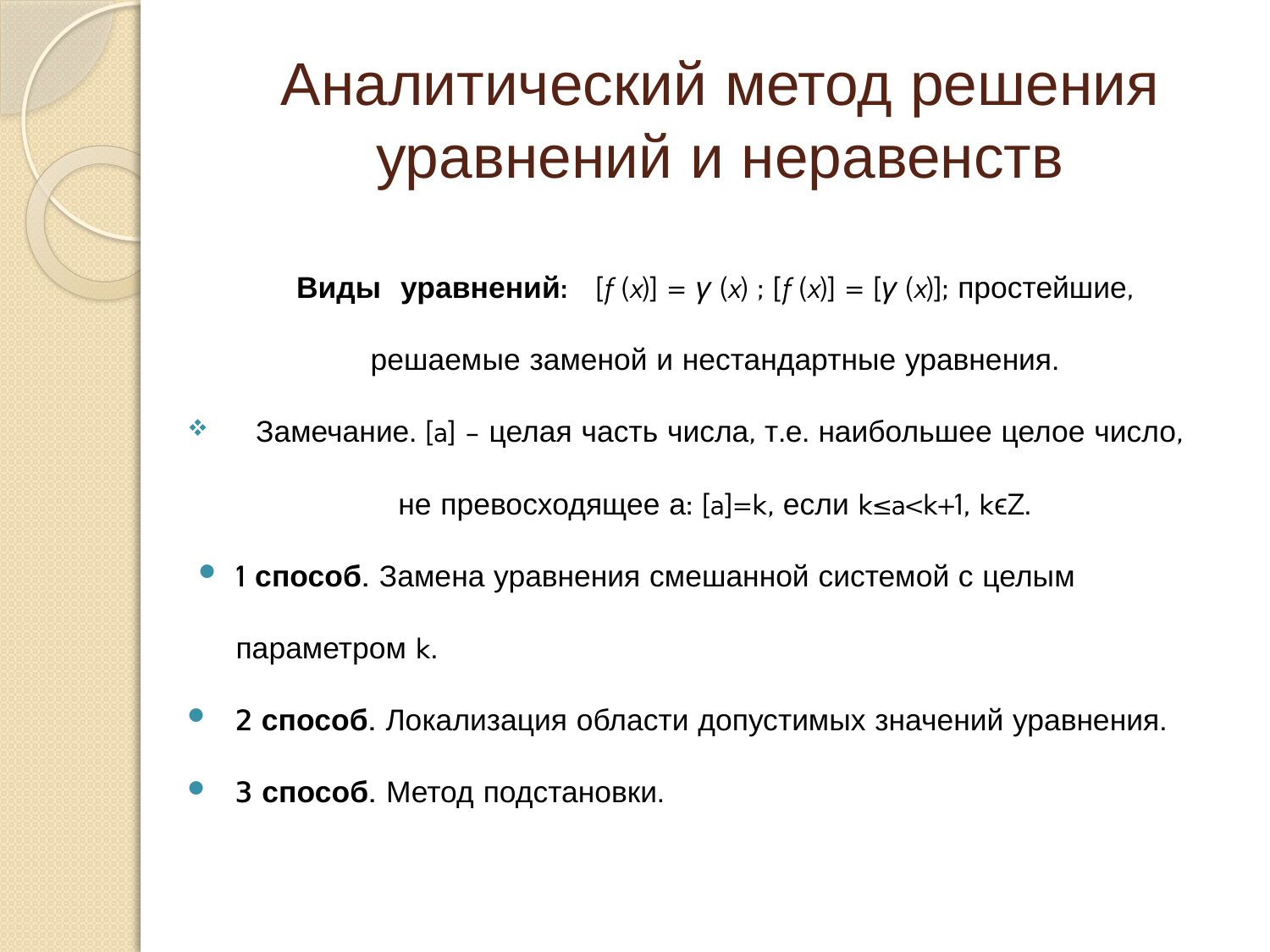

# Аналитический метод решения уравнений и неравенств
	Виды  уравнений:   [f (x)] = γ (x) ; [f (x)] = [γ (x)]; простейшие, решаемые заменой и нестандартные уравнения.
 Замечание. [a] – целая часть числа, т.е. наибольшее целое число, не превосходящее а: [a]=k, если k≤a<k+1, kϵZ.
1 способ. Замена уравнения смешанной системой с целым параметром k.
2 способ. Локализация области допустимых значений уравнения.
3 способ. Метод подстановки.